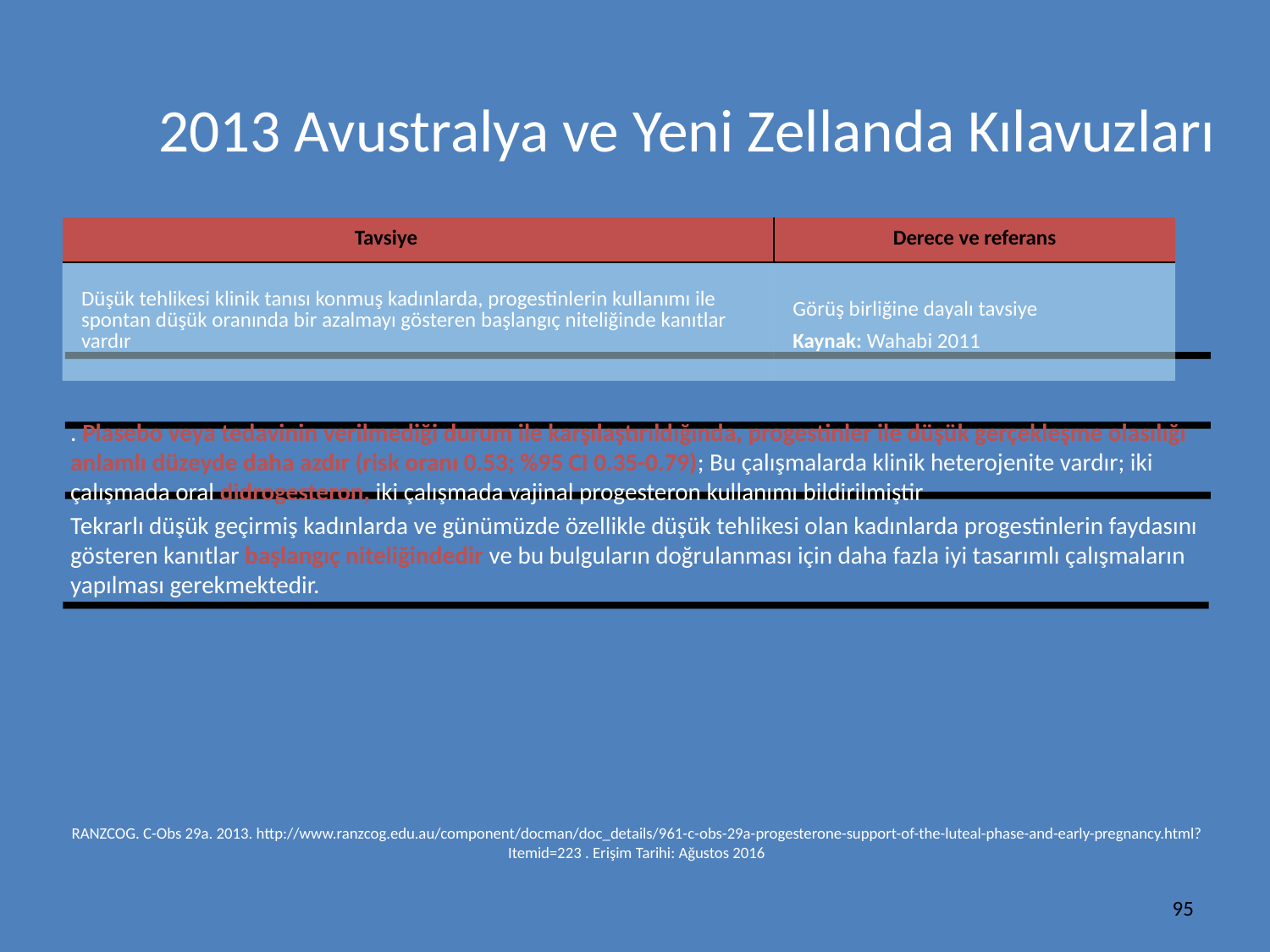

# 2013 Avustralya ve Yeni Zellanda Kılavuzları
| Tavsiye | Derece ve referans |
| --- | --- |
| Düşük tehlikesi klinik tanısı konmuş kadınlarda, progestinlerin kullanımı ile spontan düşük oranında bir azalmayı gösteren başlangıç niteliğinde kanıtlar vardır | Görüş birliğine dayalı tavsiye Kaynak: Wahabi 2011 |

. Plasebo veya tedavinin verilmediği durum ile karşılaştırıldığında, progestinler ile düşük gerçekleşme olasılığı anlamlı düzeyde daha azdır (risk oranı 0.53; %95 CI 0.35-0.79); Bu çalışmalarda klinik heterojenite vardır; iki çalışmada oral didrogesteron, iki çalışmada vajinal progesteron kullanımı bildirilmiştir
Tekrarlı düşük geçirmiş kadınlarda ve günümüzde özellikle düşük tehlikesi olan kadınlarda progestinlerin faydasını gösteren kanıtlar başlangıç niteliğindedir ve bu bulguların doğrulanması için daha fazla iyi tasarımlı çalışmaların yapılması gerekmektedir.

RANZCOG. C-Obs 29a. 2013. http://www.ranzcog.edu.au/component/docman/doc_details/961-c-obs-29a-progesterone-support-of-the-luteal-phase-and-early-pregnancy.html?Itemid=223 . Erişim Tarihi: Ağustos 2016
95